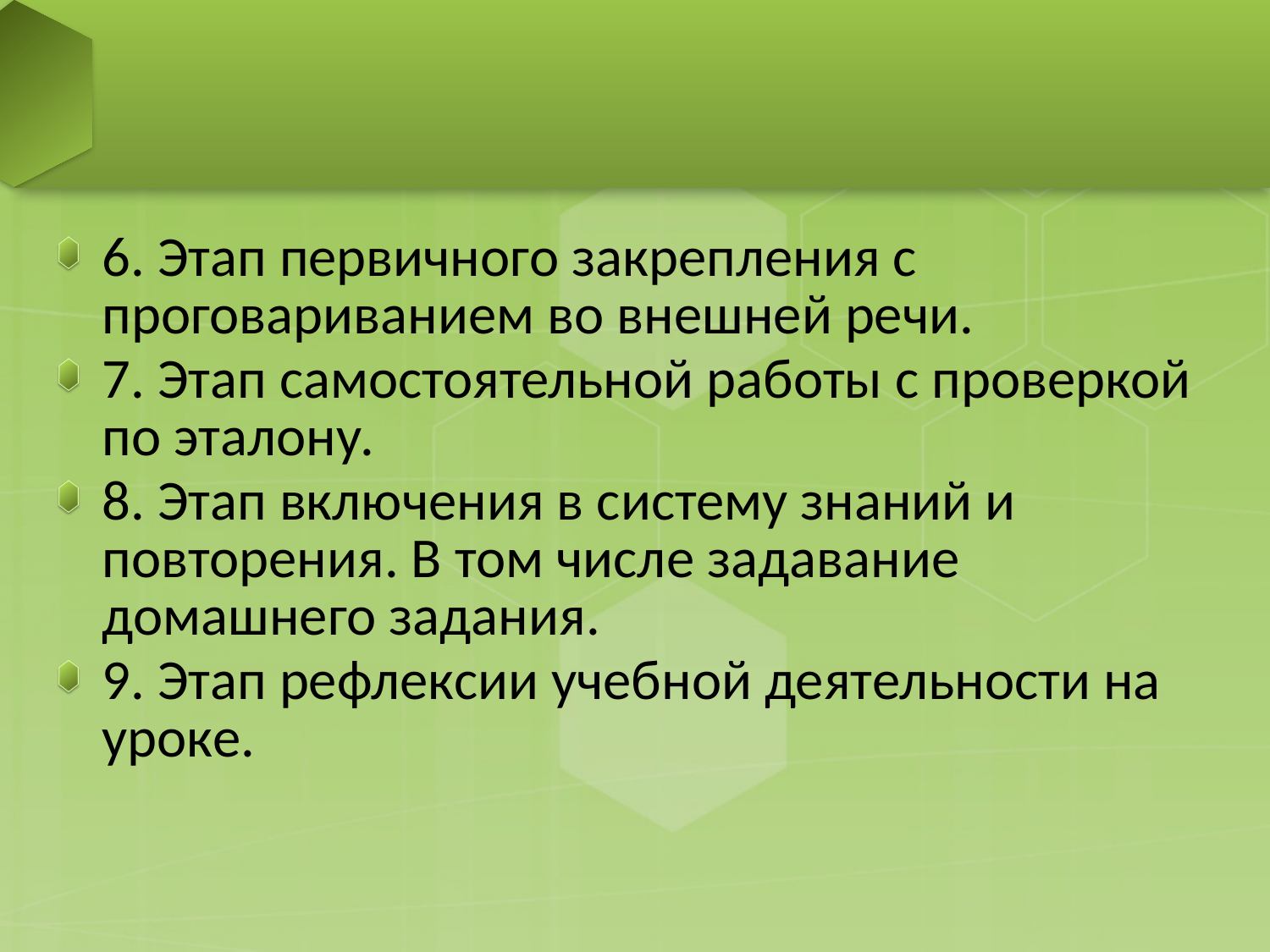

#
6. Этап первичного закрепления с проговариванием во внешней речи.
7. Этап самостоятельной работы с проверкой по эталону.
8. Этап включения в систему знаний и повторения. В том числе задавание домашнего задания.
9. Этап рефлексии учебной деятельности на уроке.